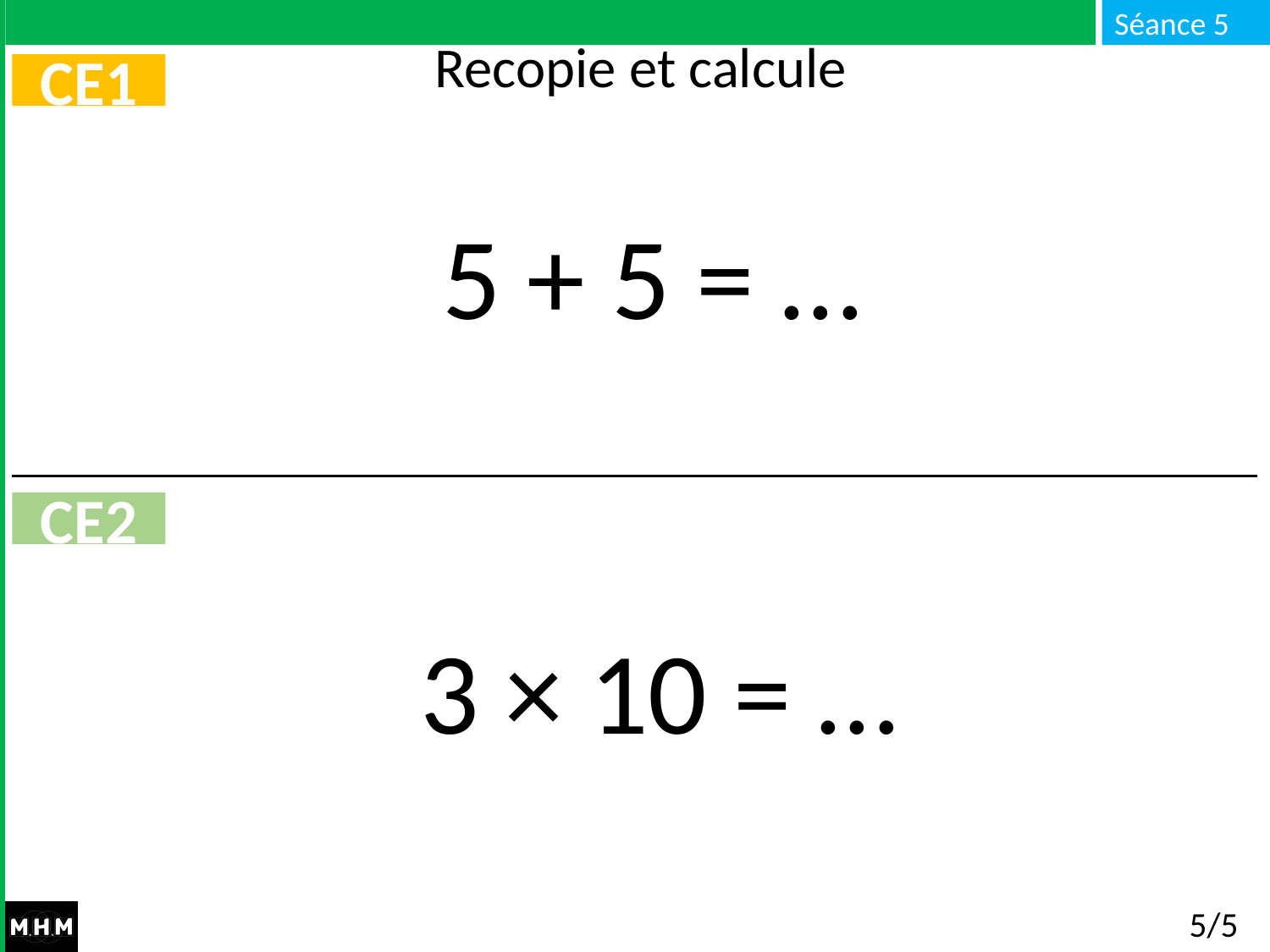

Recopie et calcule
CE1
5 + 5 = …
CE2
3 × 10 = …
5/5